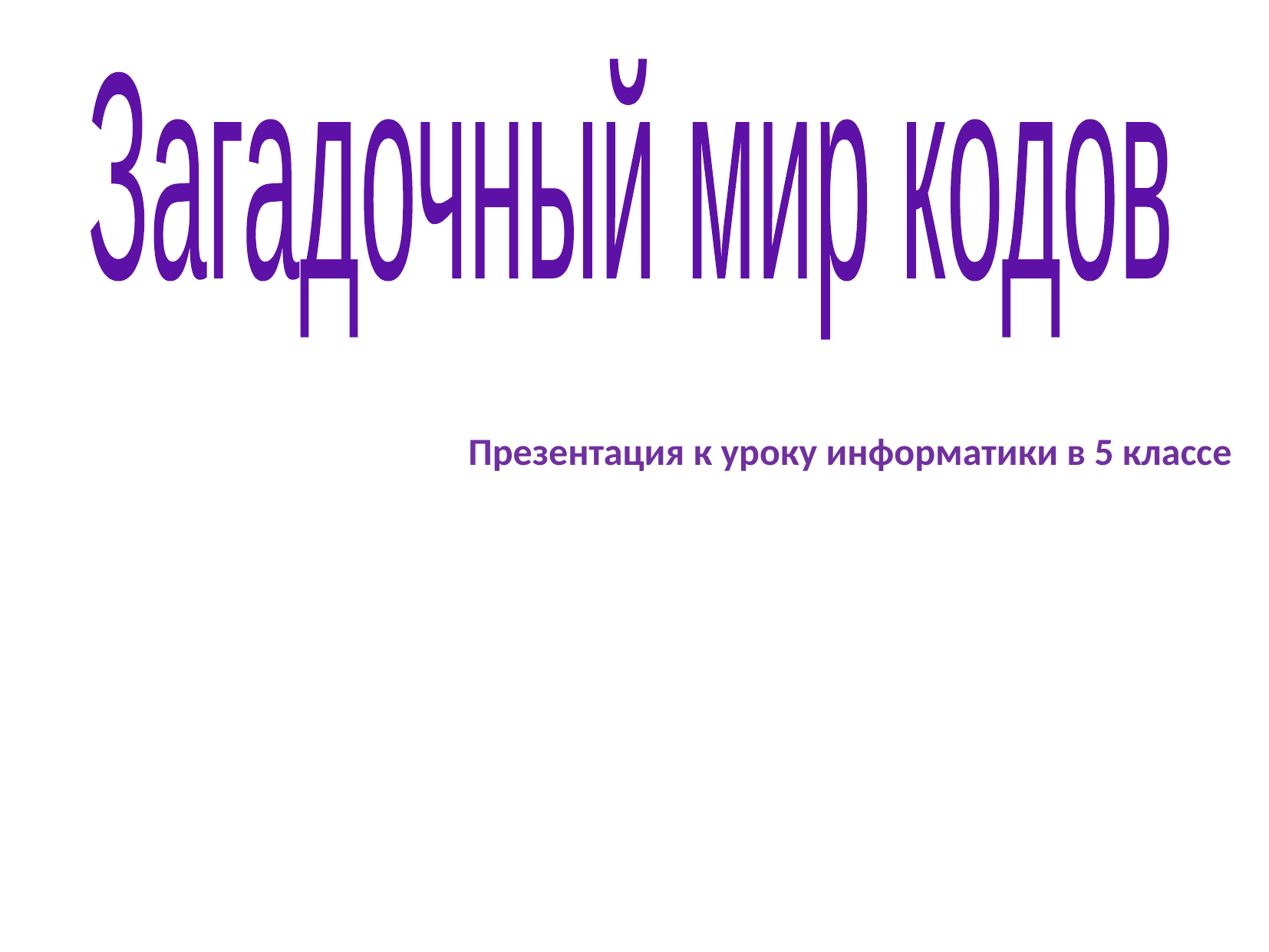

Загадочный мир кодов
Презентация к уроку информатики в 5 классе